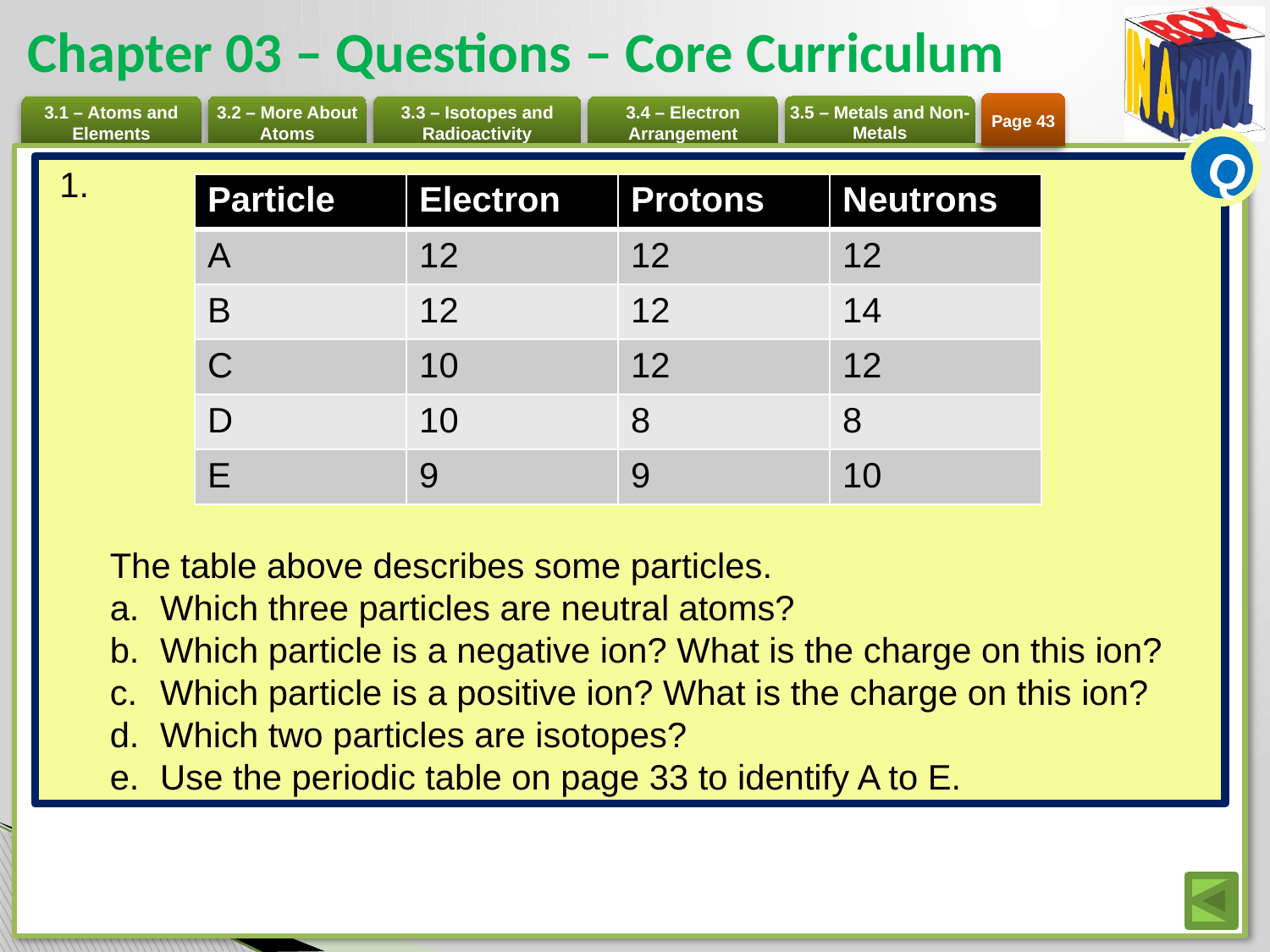

# Chapter 03 – Questions – Core Curriculum
Page 43
Q
The table above describes some particles.
Which three particles are neutral atoms?
Which particle is a negative ion? What is the charge on this ion?
Which particle is a positive ion? What is the charge on this ion?
Which two particles are isotopes?
Use the periodic table on page 33 to identify A to E.
| Particle | Electron | Protons | Neutrons |
| --- | --- | --- | --- |
| A | 12 | 12 | 12 |
| B | 12 | 12 | 14 |
| C | 10 | 12 | 12 |
| D | 10 | 8 | 8 |
| E | 9 | 9 | 10 |